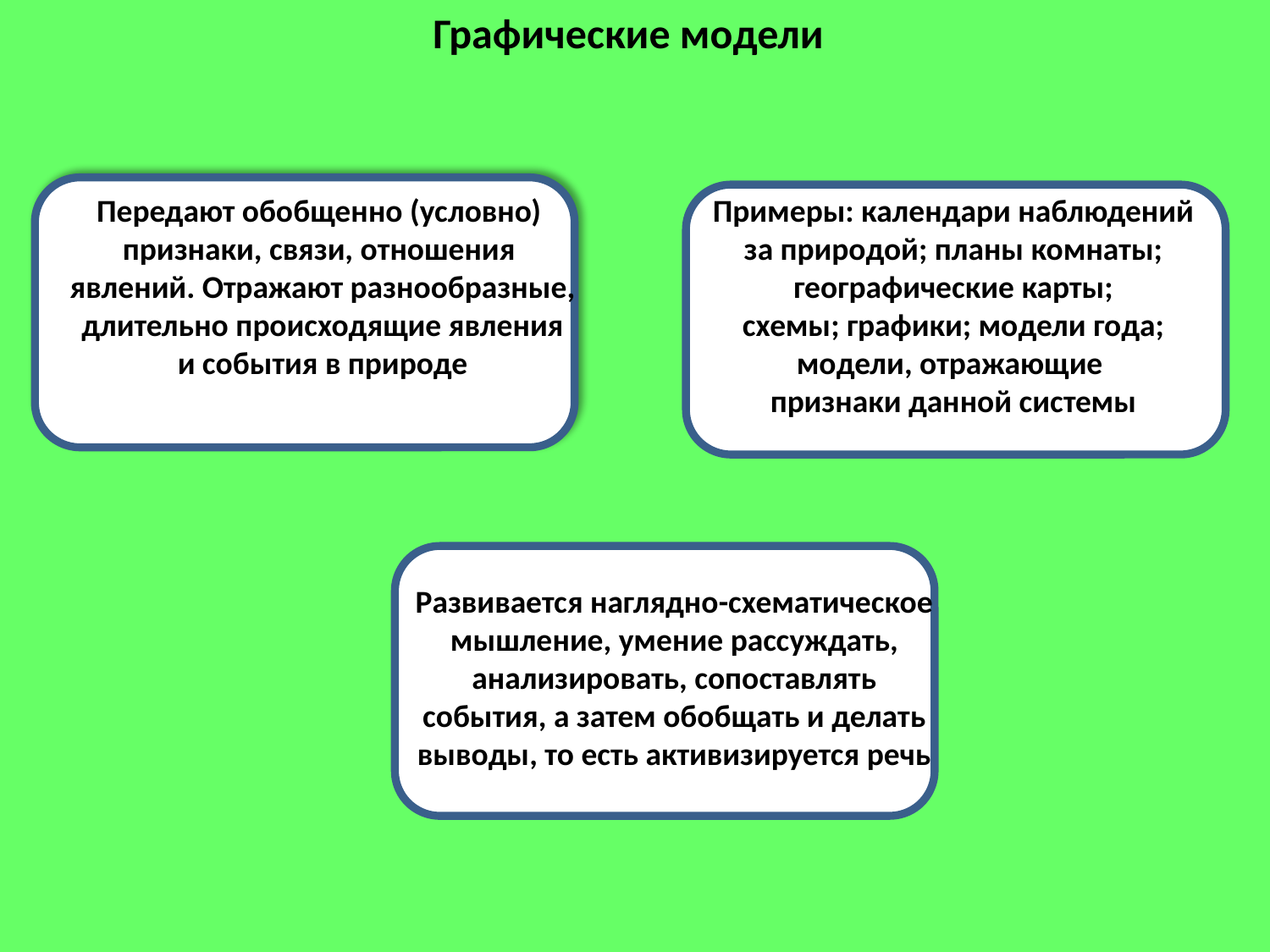

Графические модели

Передают обобщенно (условно)
признаки, связи, отношения
явлений. Отражают разнообразные,
длительно происходящие явления
и события в природе
Примеры: календари наблюдений за природой; планы комнаты;
географические карты;
схемы; графики; модели года; модели, отражающие
признаки данной системы

Развивается наглядно-схематическое
мышление, умение рассуждать,
анализировать, сопоставлять
события, а затем обобщать и делать
выводы, то есть активизируется речь